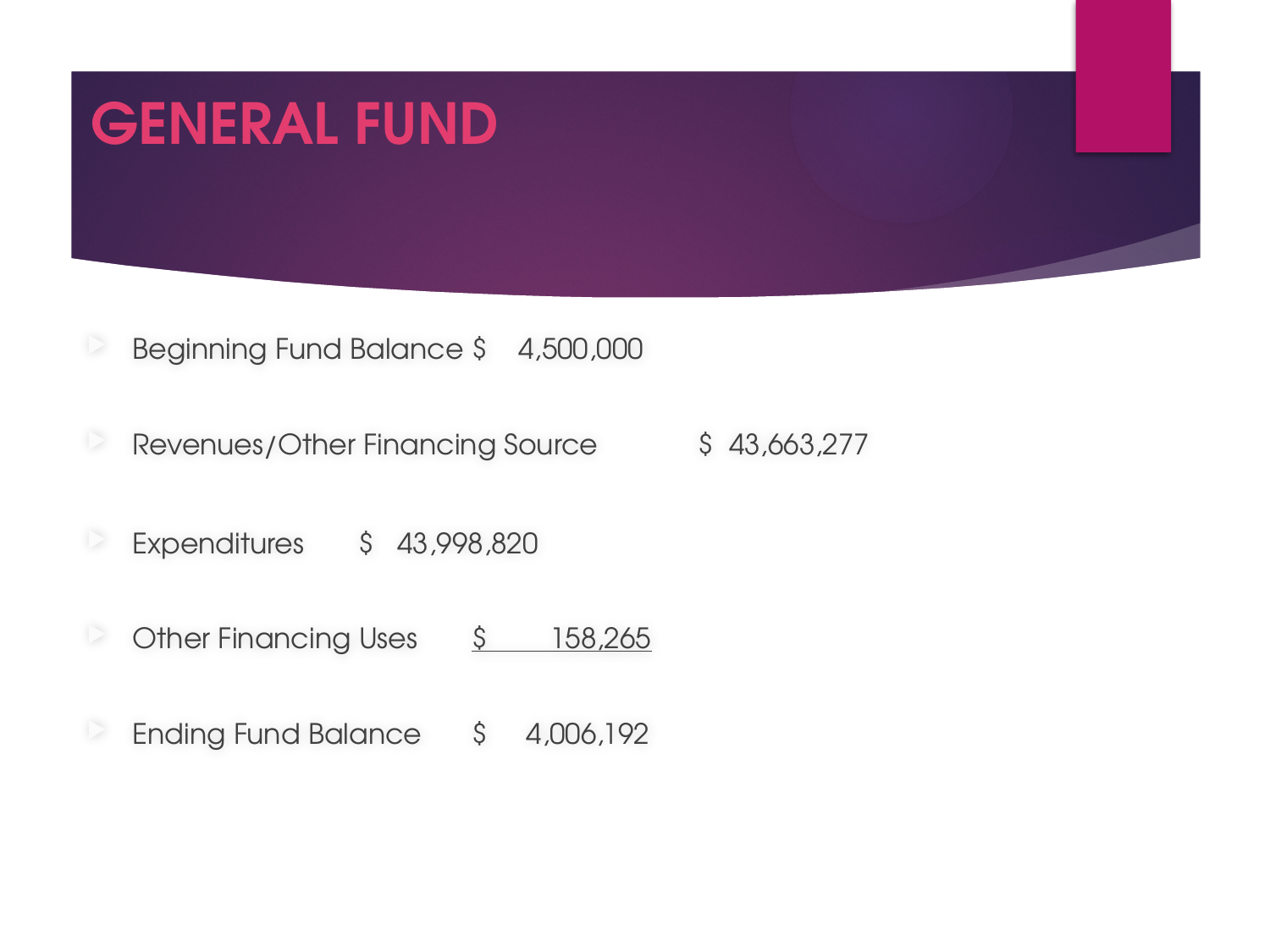

# GENERAL FUND

Beginning Fund Balance				$    4,500,000

Revenues/Other Financing Source		$  43,663,277

Expenditures							$   43,998,820

Other Financing Uses					$        158,265

Ending Fund Balance					$     4,006,192